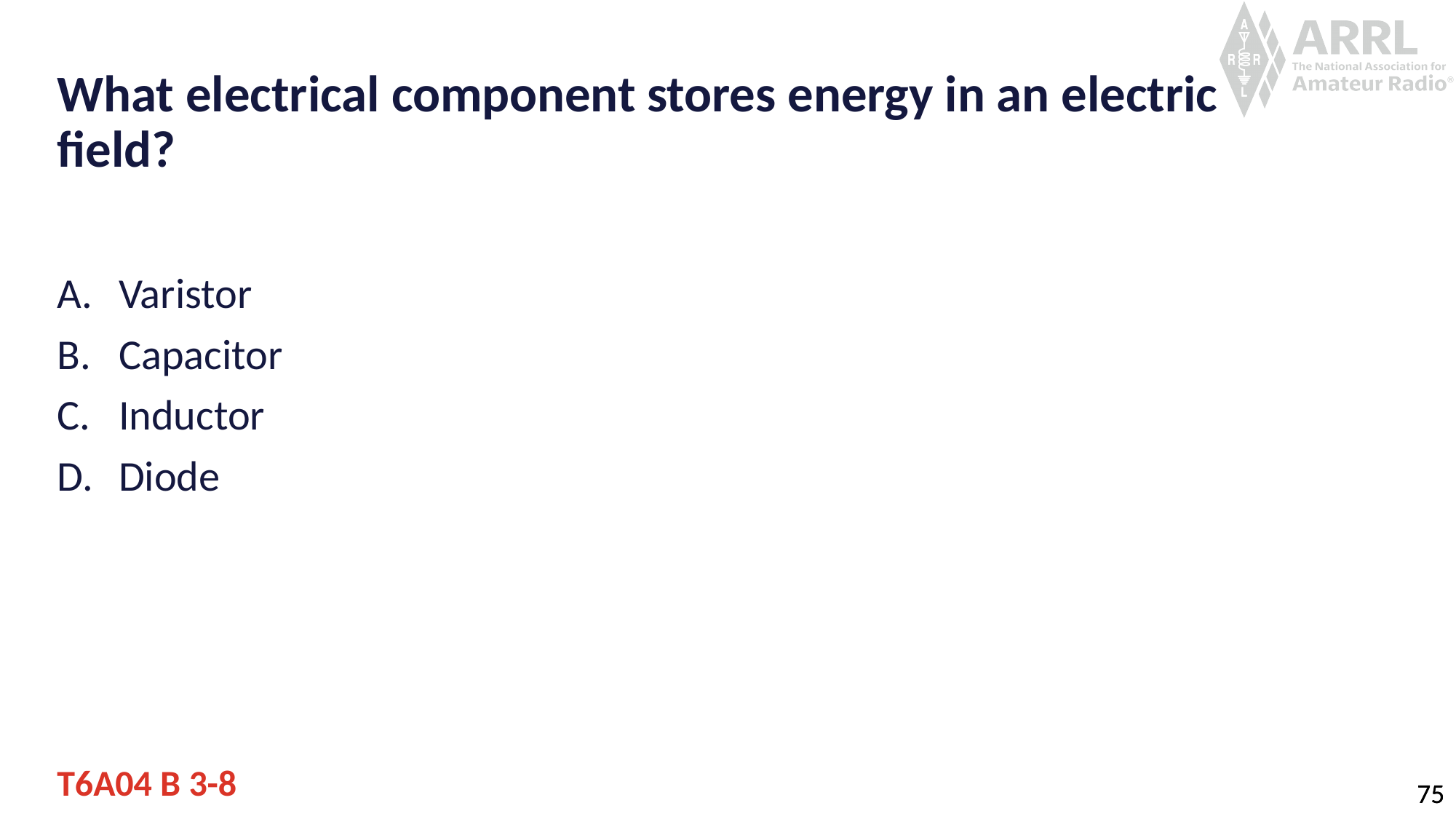

# What electrical component stores energy in an electric field?
Varistor
Capacitor
Inductor
Diode
T6A04 B 3-8